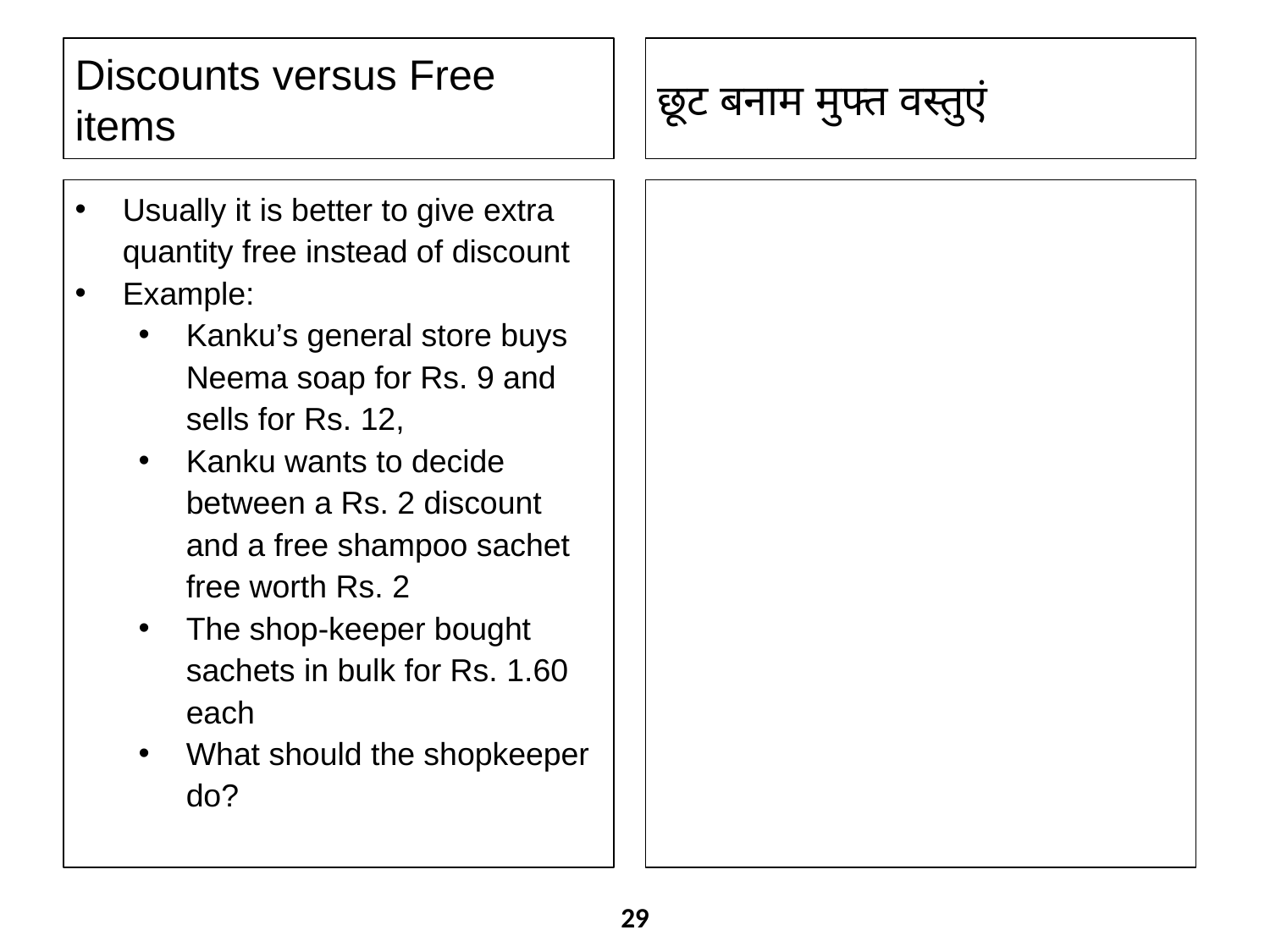

Discounts versus Free items
छूट बनाम मुफ्त वस्तुएं
Usually it is better to give extra quantity free instead of discount
Example:
Kanku’s general store buys Neema soap for Rs. 9 and sells for Rs. 12,
Kanku wants to decide between a Rs. 2 discount and a free shampoo sachet free worth Rs. 2
The shop-keeper bought sachets in bulk for Rs. 1.60 each
What should the shopkeeper do?

29